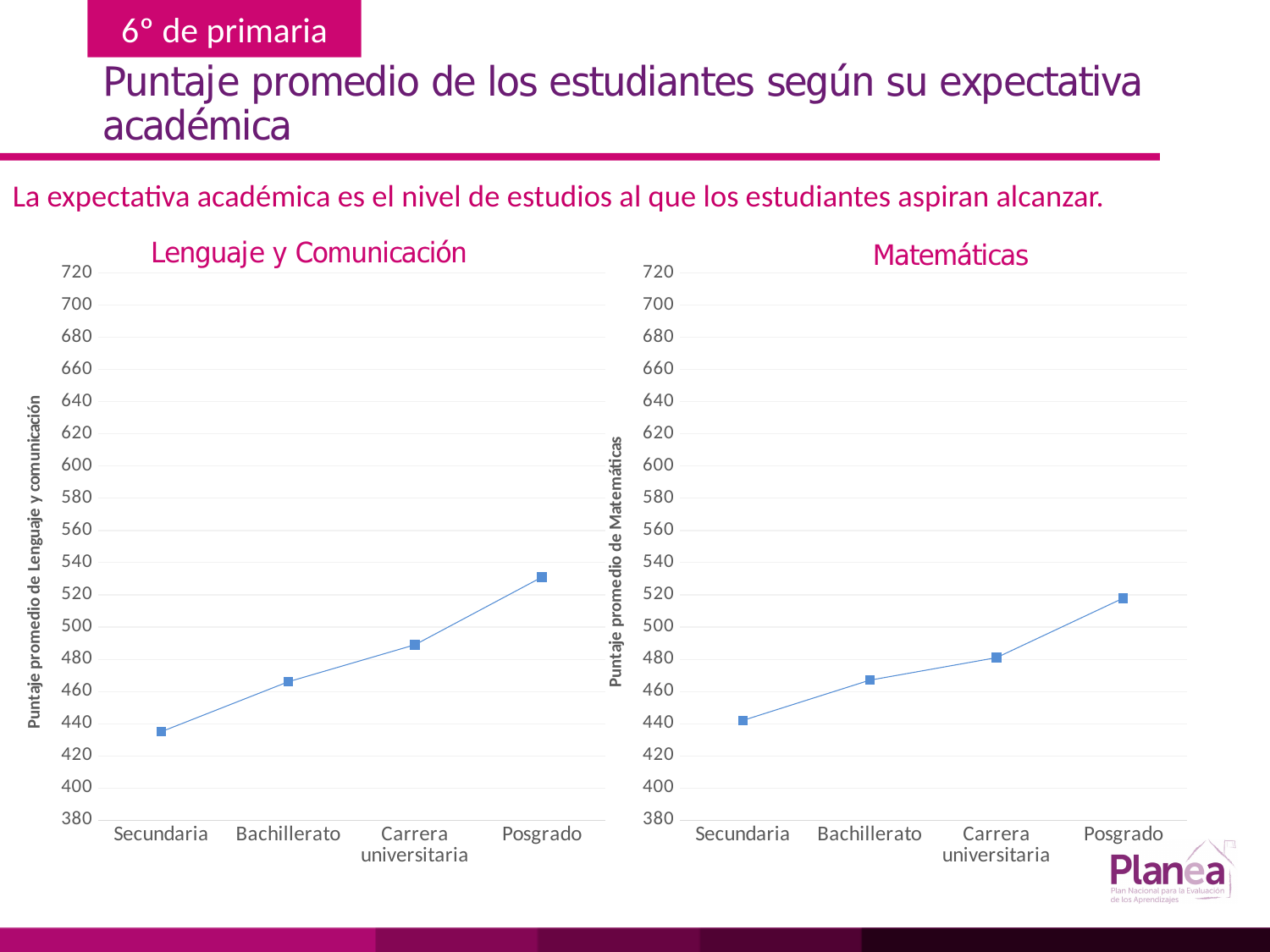

# Puntaje promedio de los estudiantes según su expectativa académica

La expectativa académica es el nivel de estudios al que los estudiantes aspiran alcanzar.
Lenguaje y Comunicación
Matemáticas

### Chart

| Category |  |
|---|---|
| Secundaria | 435.0 |
| Bachillerato | 466.0 |
| Carrera universitaria | 489.0 |
| Posgrado | 531.0 |

### Chart

| Category |  |
|---|---|
| Secundaria | 442.0 |
| Bachillerato | 467.0 |
| Carrera universitaria | 481.0 |
| Posgrado | 518.0 |